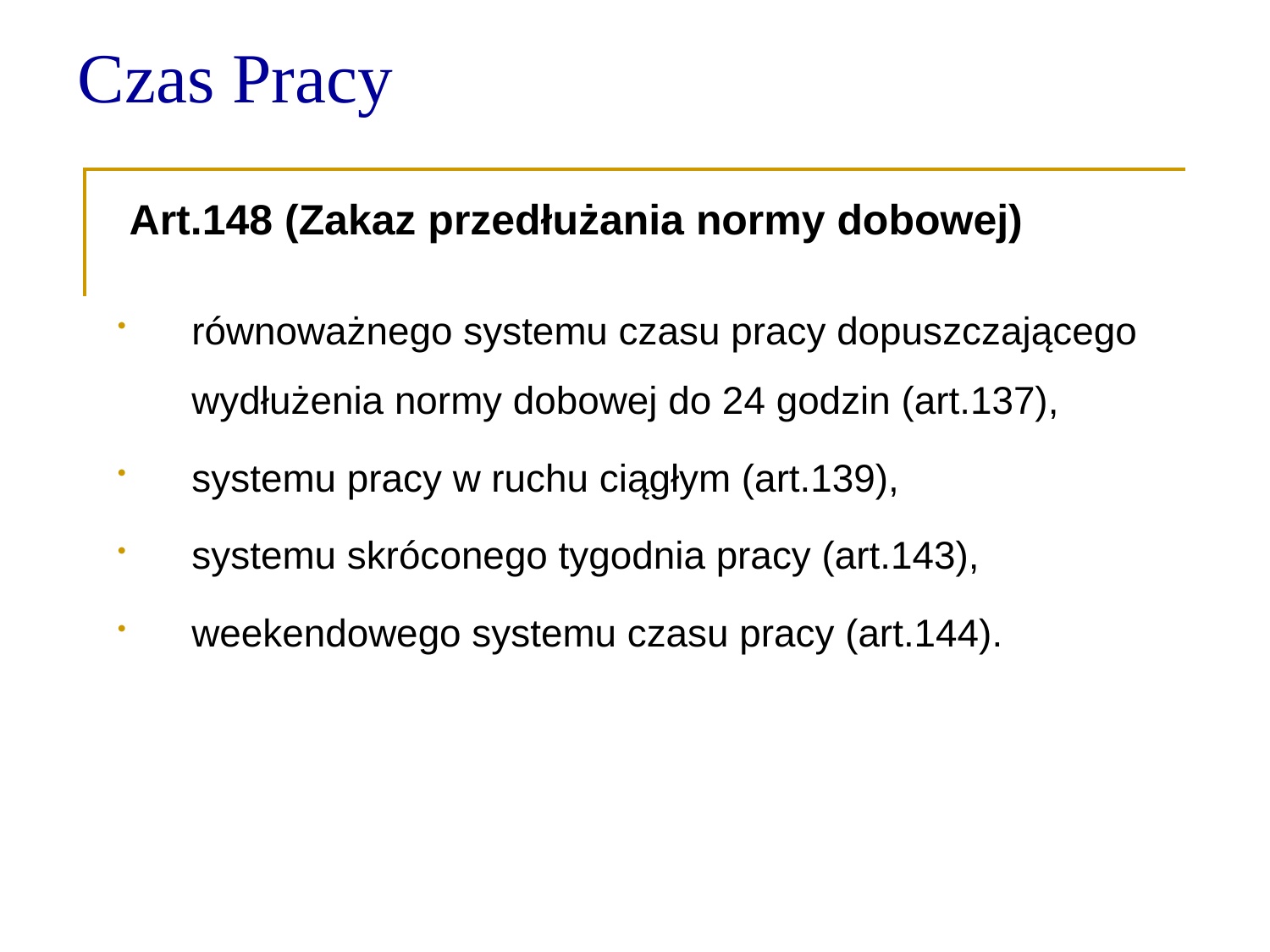

Czas Pracy
 Art.148 (Zakaz przedłużania normy dobowej)
równoważnego systemu czasu pracy dopuszczającego wydłużenia normy dobowej do 24 godzin (art.137),
systemu pracy w ruchu ciągłym (art.139),
systemu skróconego tygodnia pracy (art.143),
weekendowego systemu czasu pracy (art.144).